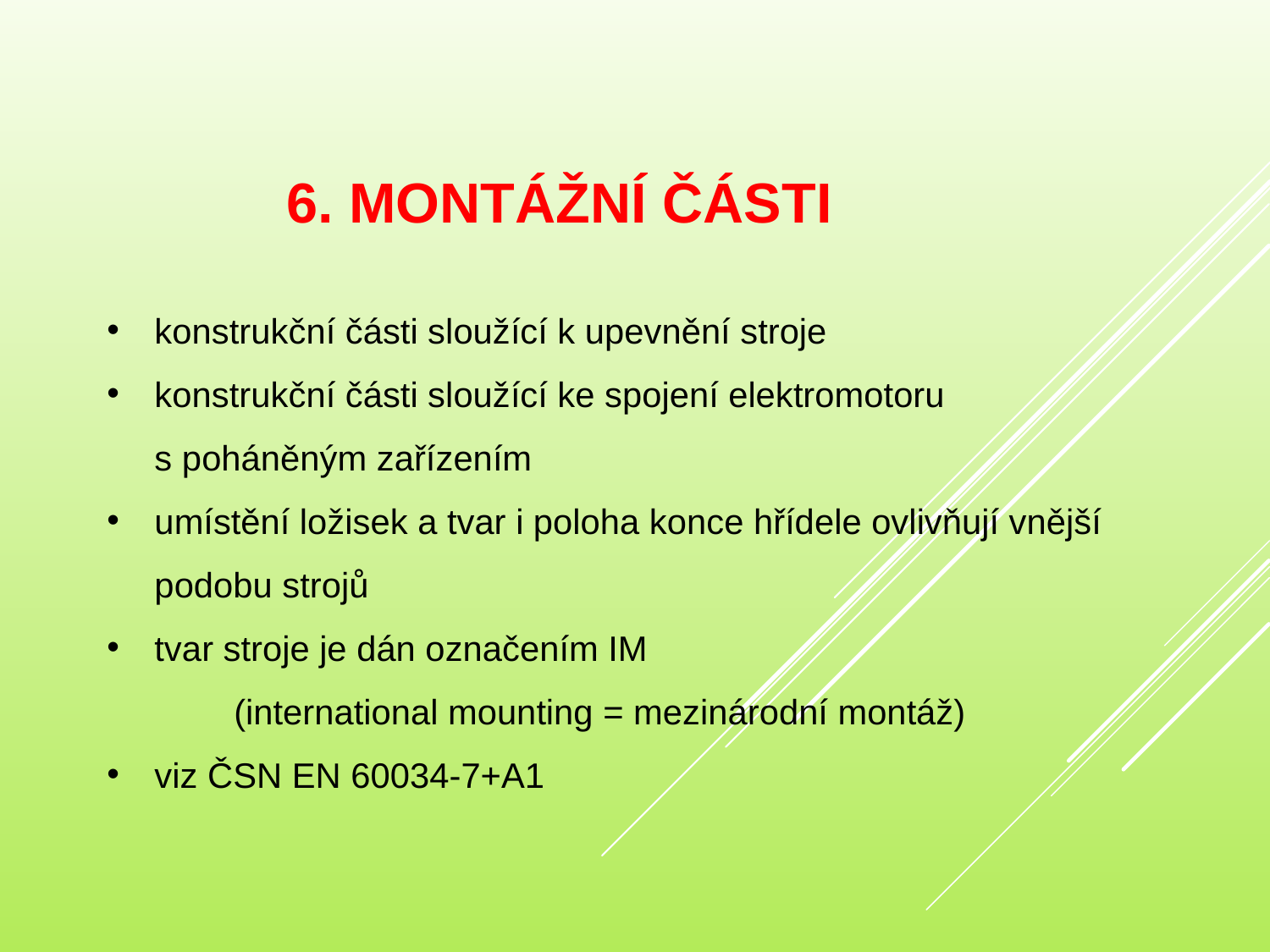

6. MONTÁŽNÍ ČÁSTI
konstrukční části sloužící k upevnění stroje
konstrukční části sloužící ke spojení elektromotoru s poháněným zařízením
umístění ložisek a tvar i poloha konce hřídele ovlivňují vnější podobu strojů
tvar stroje je dán označením IM
	(international mounting = mezinárodní montáž)
viz ČSN EN 60034-7+A1